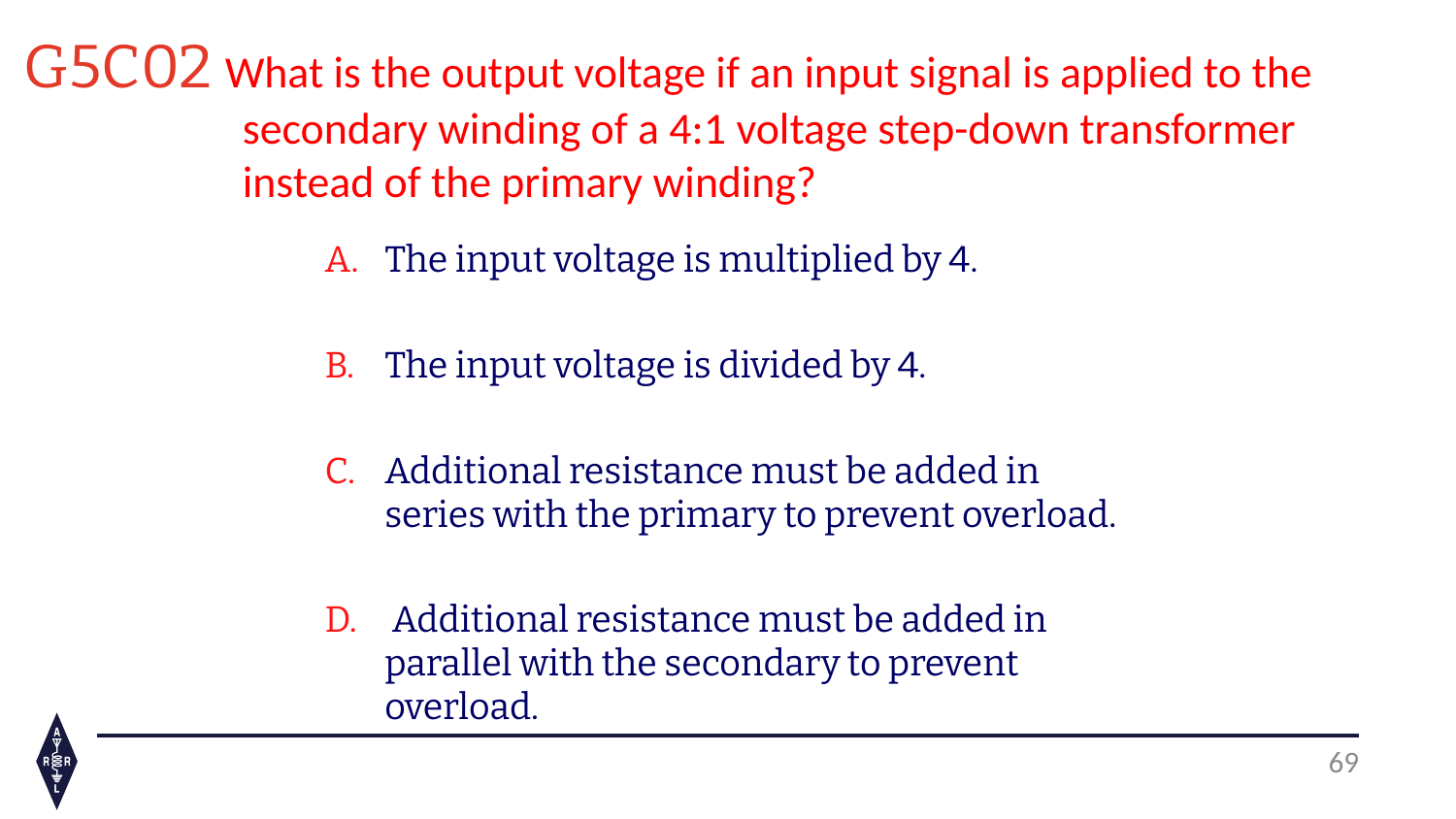

G5C02 What is the output voltage if an input signal is applied to the 					secondary winding of a 4:1 voltage step-down transformer 					instead of the primary winding?

The input voltage is multiplied by 4.

The input voltage is divided by 4.

Additional resistance must be added in series with the primary to prevent overload.

 Additional resistance must be added in parallel with the secondary to prevent overload.
69